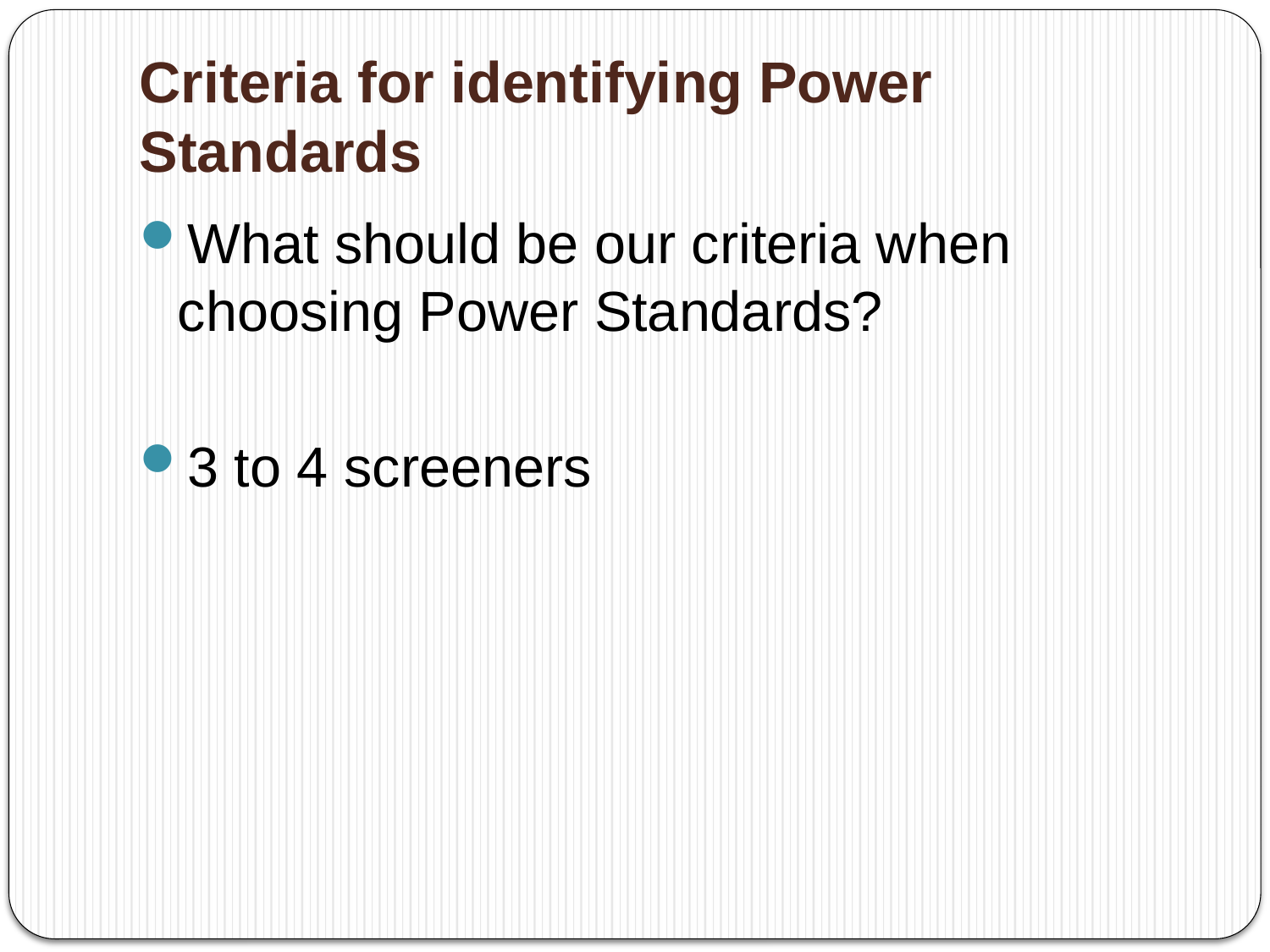

# Criteria for identifying Power Standards
What should be our criteria when choosing Power Standards?

3 to 4 screeners